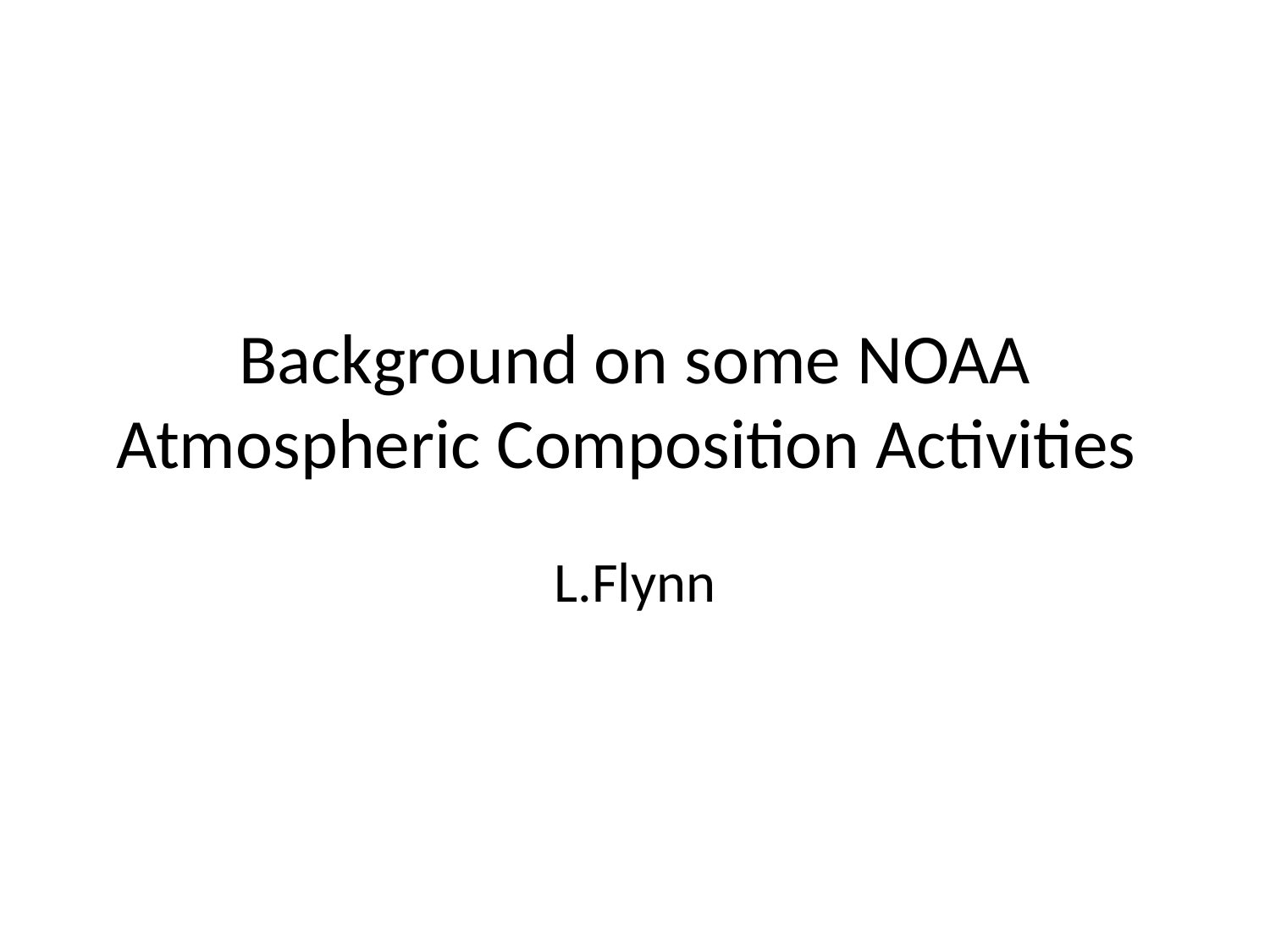

# Background on some NOAA Atmospheric Composition Activities
L.Flynn